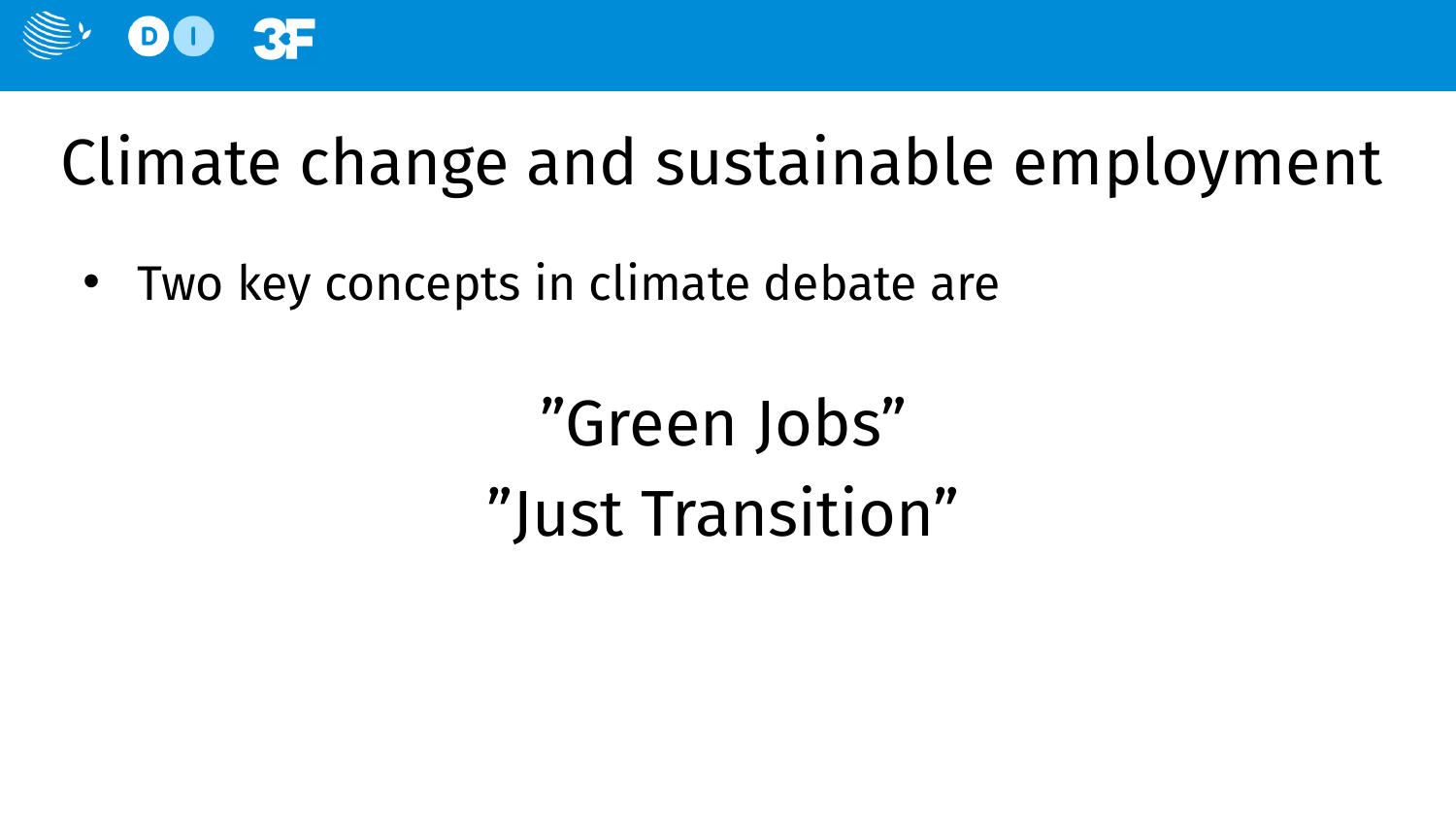

# Climate change and sustainable employment
Two key concepts in climate debate are
”Green Jobs”
”Just Transition”